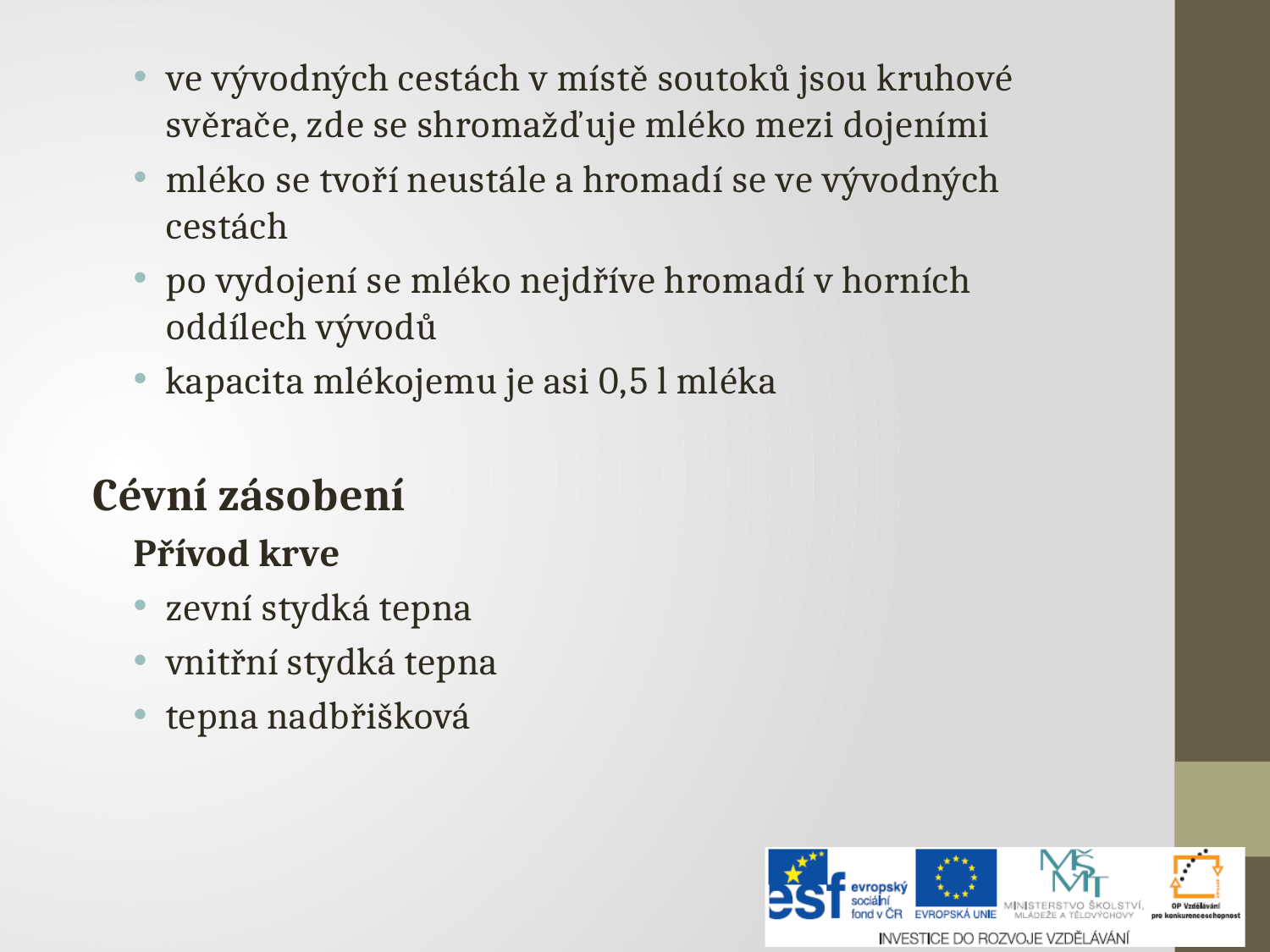

ve vývodných cestách v místě soutoků jsou kruhové svěrače, zde se shromažďuje mléko mezi dojeními
mléko se tvoří neustále a hromadí se ve vývodných cestách
po vydojení se mléko nejdříve hromadí v horních oddílech vývodů
kapacita mlékojemu je asi 0,5 l mléka

Cévní zásobení
Přívod krve
zevní stydká tepna
vnitřní stydká tepna
tepna nadbřišková